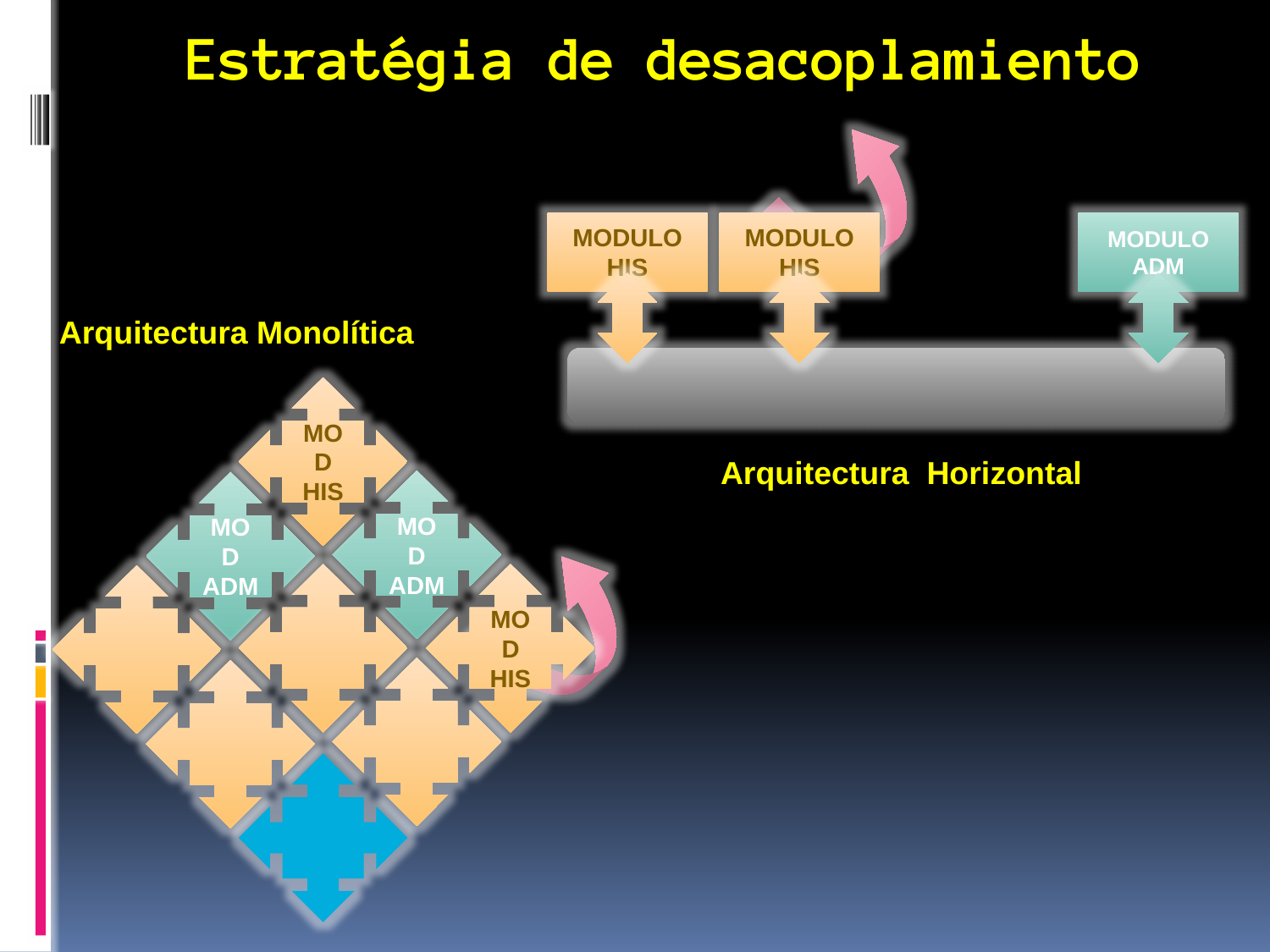

# Estratégia de desacoplamiento

MODULO HIS

MODULO HIS

MODULO ADM

Arquitectura Monolítica

MOD
HIS
Arquitectura  Horizontal
MOD ADM
MOD ADM

MOD HIS